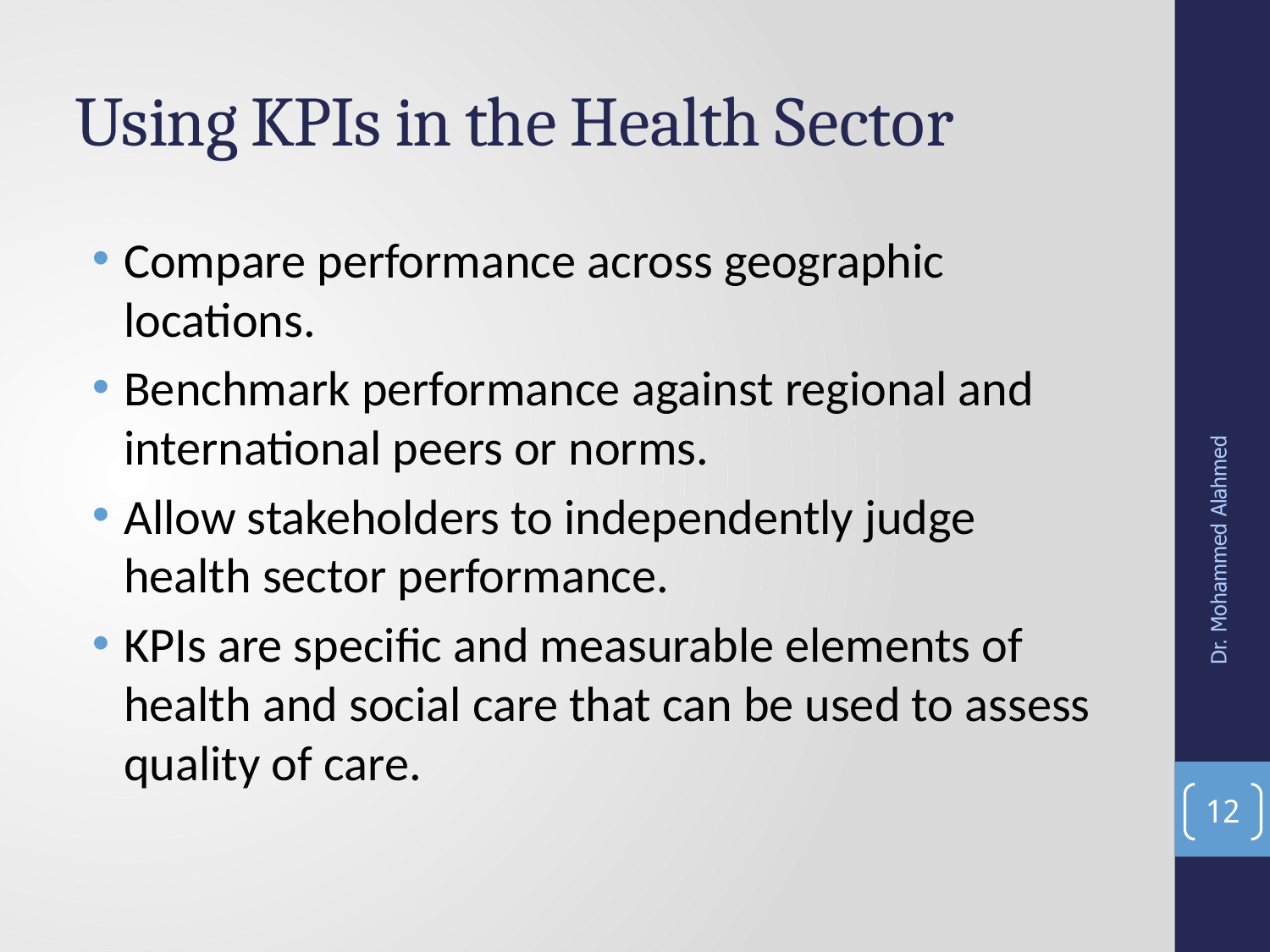

# Using KPIs in the Health Sector
Compare performance across geographic locations.
Benchmark performance against regional and international peers or norms.
Allow stakeholders to independently judge health sector performance.
KPIs are specific and measurable elements of health and social care that can be used to assess quality of care.

Dr. Mohammed Alahmed
12